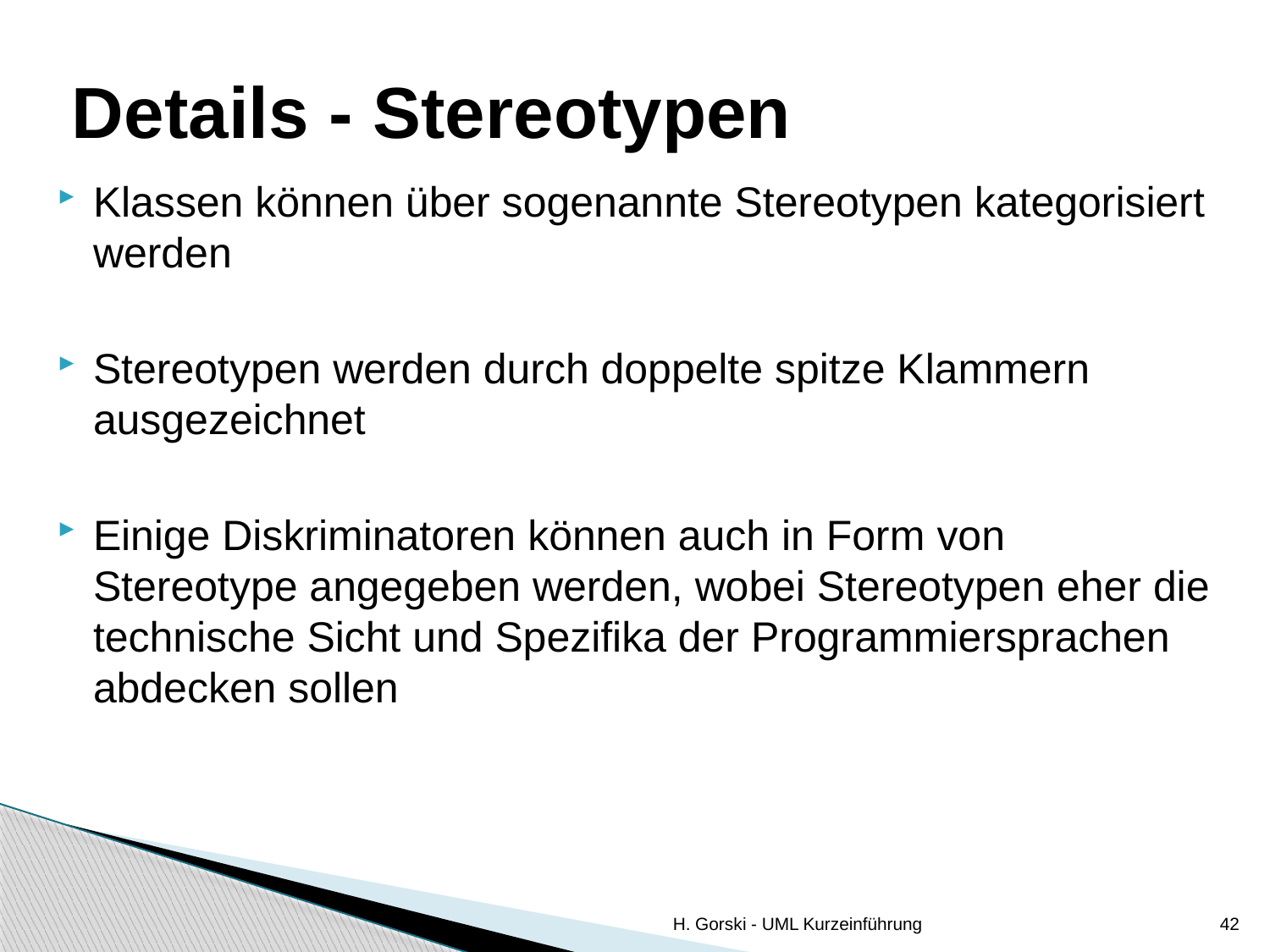

Details - Stereotypen
Klassen können über sogenannte Stereotypen kategorisiert werden

Stereotypen werden durch doppelte spitze Klammern ausgezeichnet

Einige Diskriminatoren können auch in Form von Stereotype angegeben werden, wobei Stereotypen eher die technische Sicht und Spezifika der Programmiersprachen abdecken sollen

H. Gorski - UML Kurzeinführung
42